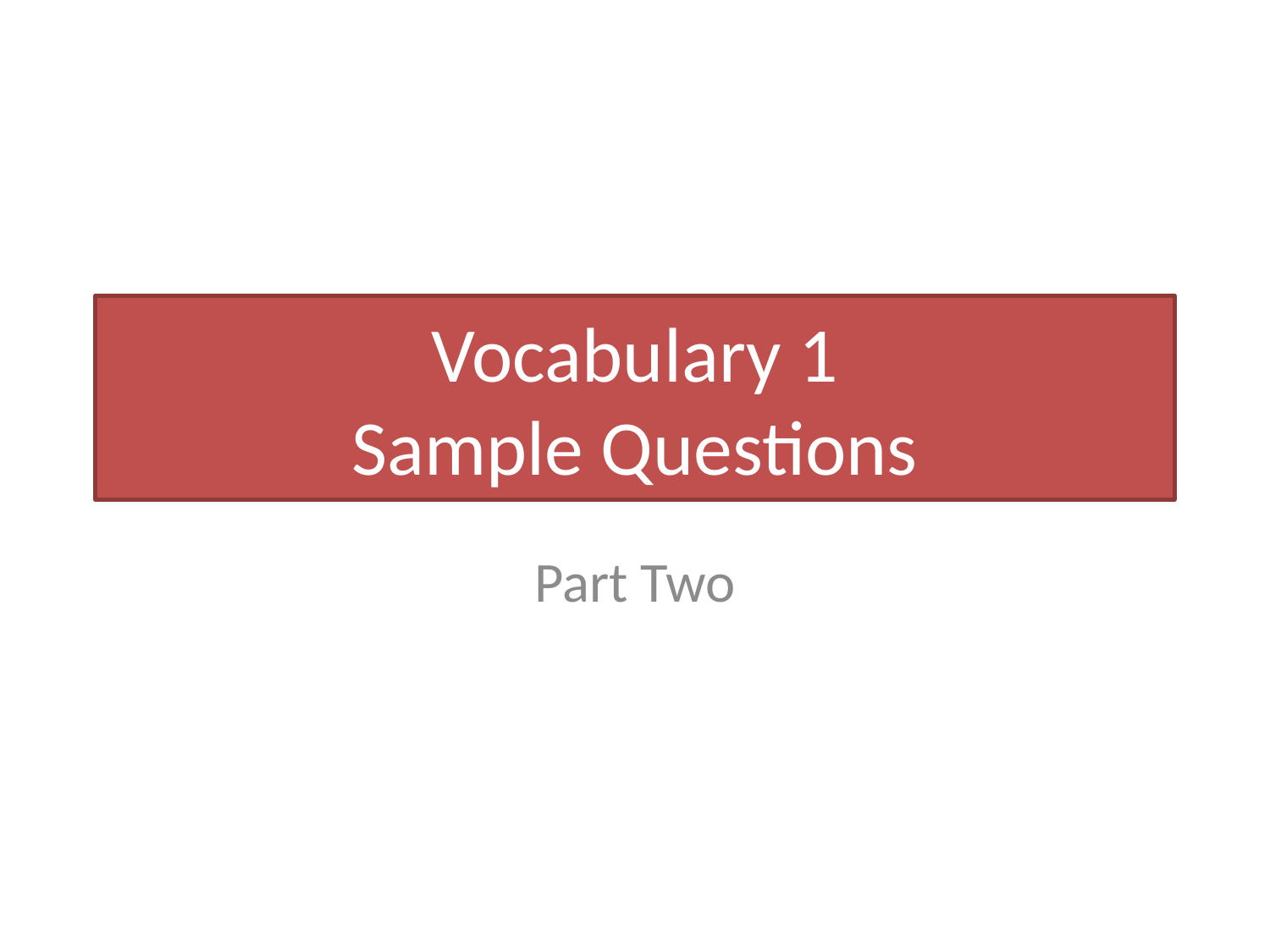

# Vocabulary 1 Sample Questions
Part Two